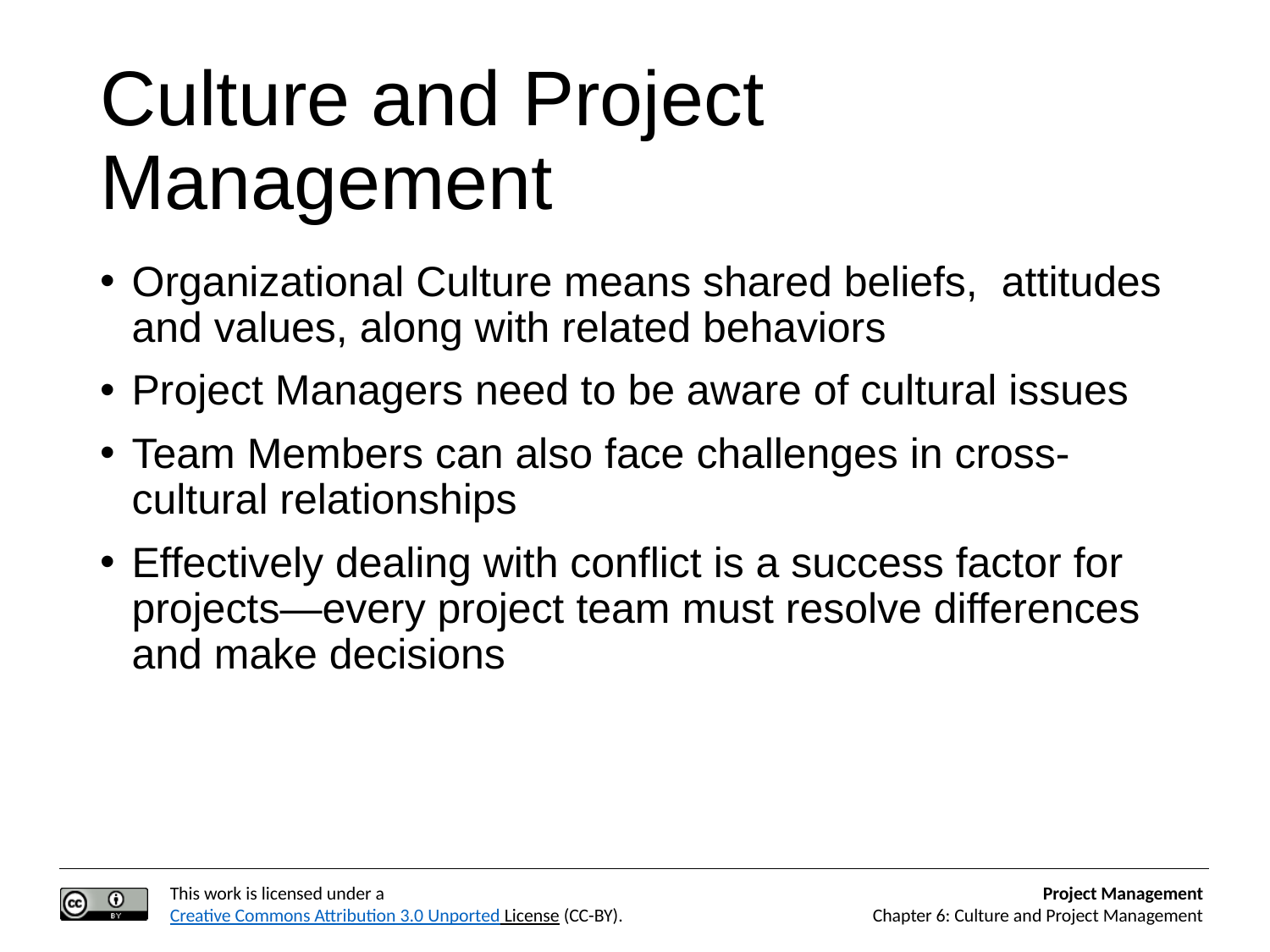

# Culture and Project Management
Organizational Culture means shared beliefs,  attitudes and values, along with related behaviors
Project Managers need to be aware of cultural issues
Team Members can also face challenges in cross-cultural relationships
Effectively dealing with conflict is a success factor for projects—every project team must resolve differences and make decisions